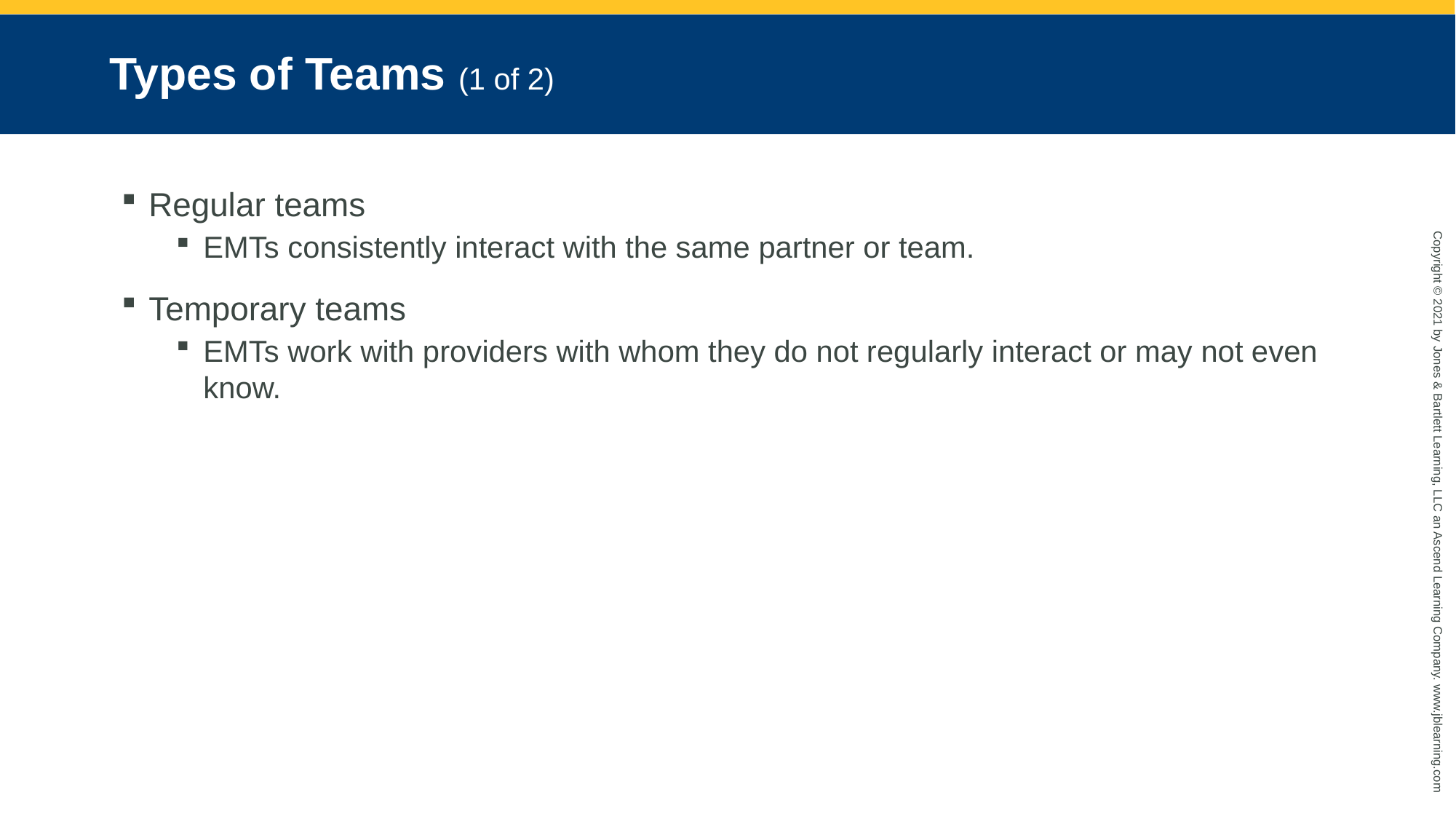

# Types of Teams (1 of 2)
Regular teams
EMTs consistently interact with the same partner or team.
Temporary teams
EMTs work with providers with whom they do not regularly interact or may not even know.